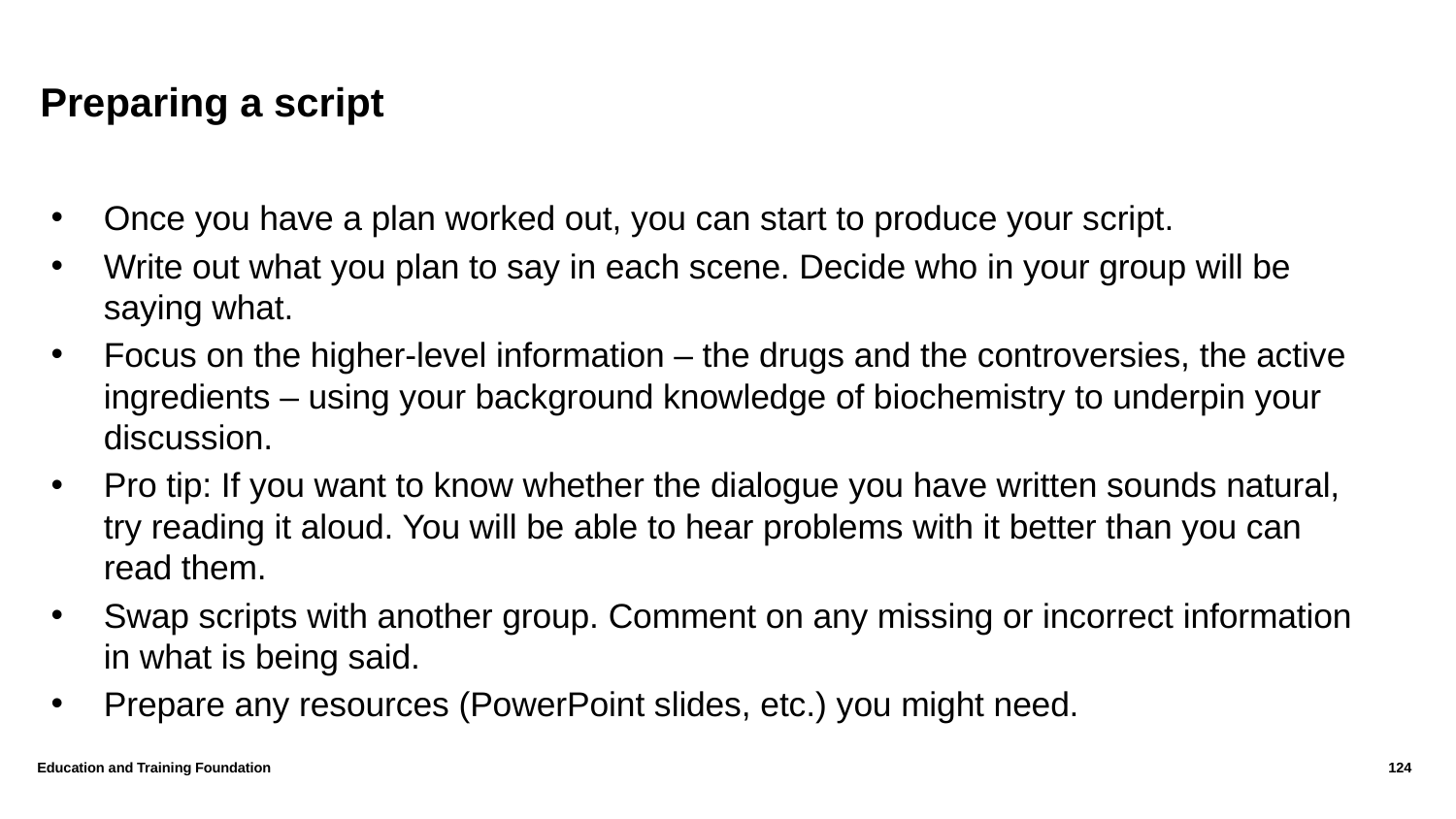

# Preparing a script
Once you have a plan worked out, you can start to produce your script.
Write out what you plan to say in each scene. Decide who in your group will be saying what.
Focus on the higher-level information – the drugs and the controversies, the active ingredients – using your background knowledge of biochemistry to underpin your discussion.
Pro tip: If you want to know whether the dialogue you have written sounds natural, try reading it aloud. You will be able to hear problems with it better than you can read them.
Swap scripts with another group. Comment on any missing or incorrect information in what is being said.
Prepare any resources (PowerPoint slides, etc.) you might need.
Education and Training Foundation
124